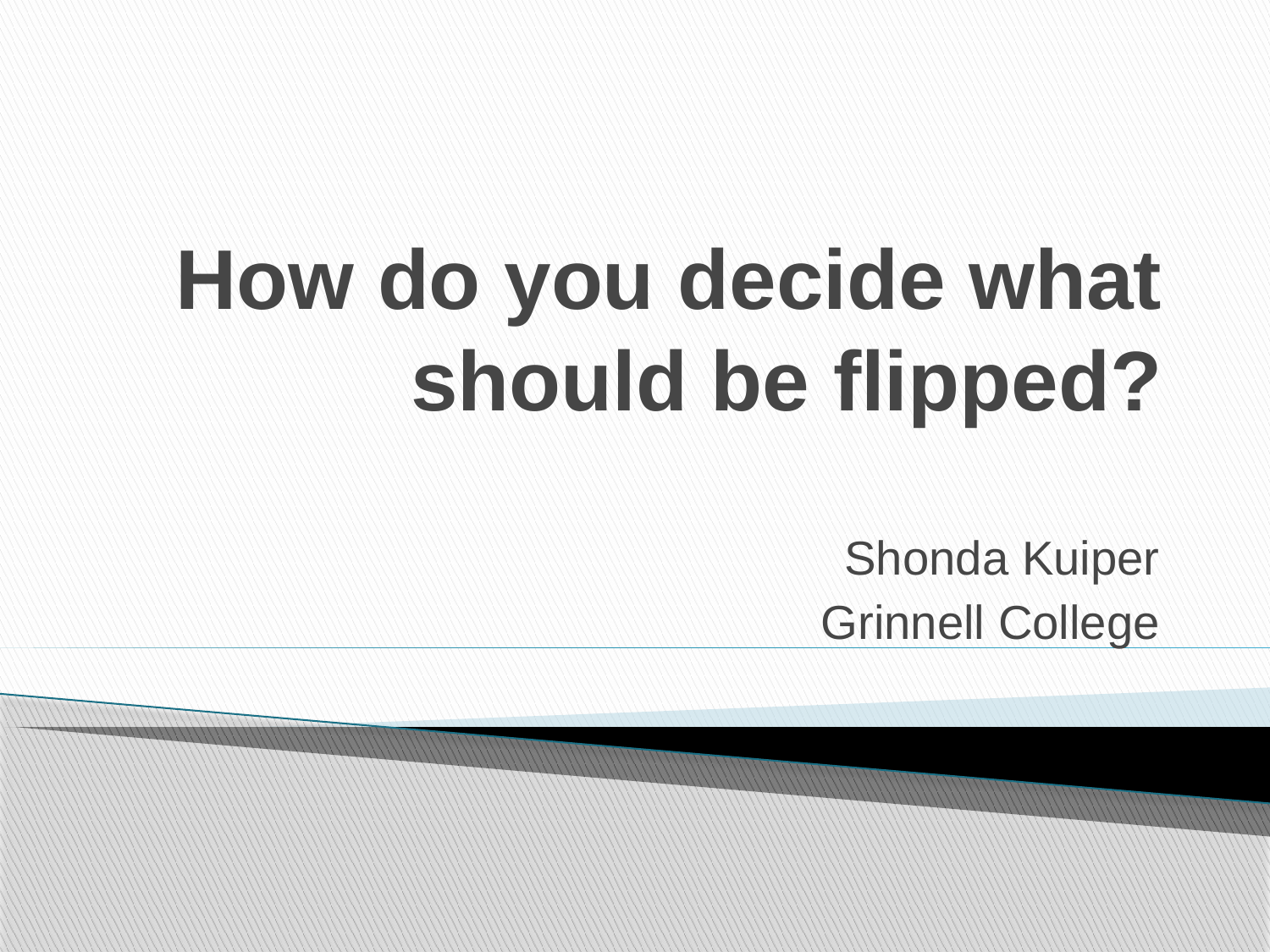

# How do you decide what should be flipped?
Shonda Kuiper
Grinnell College